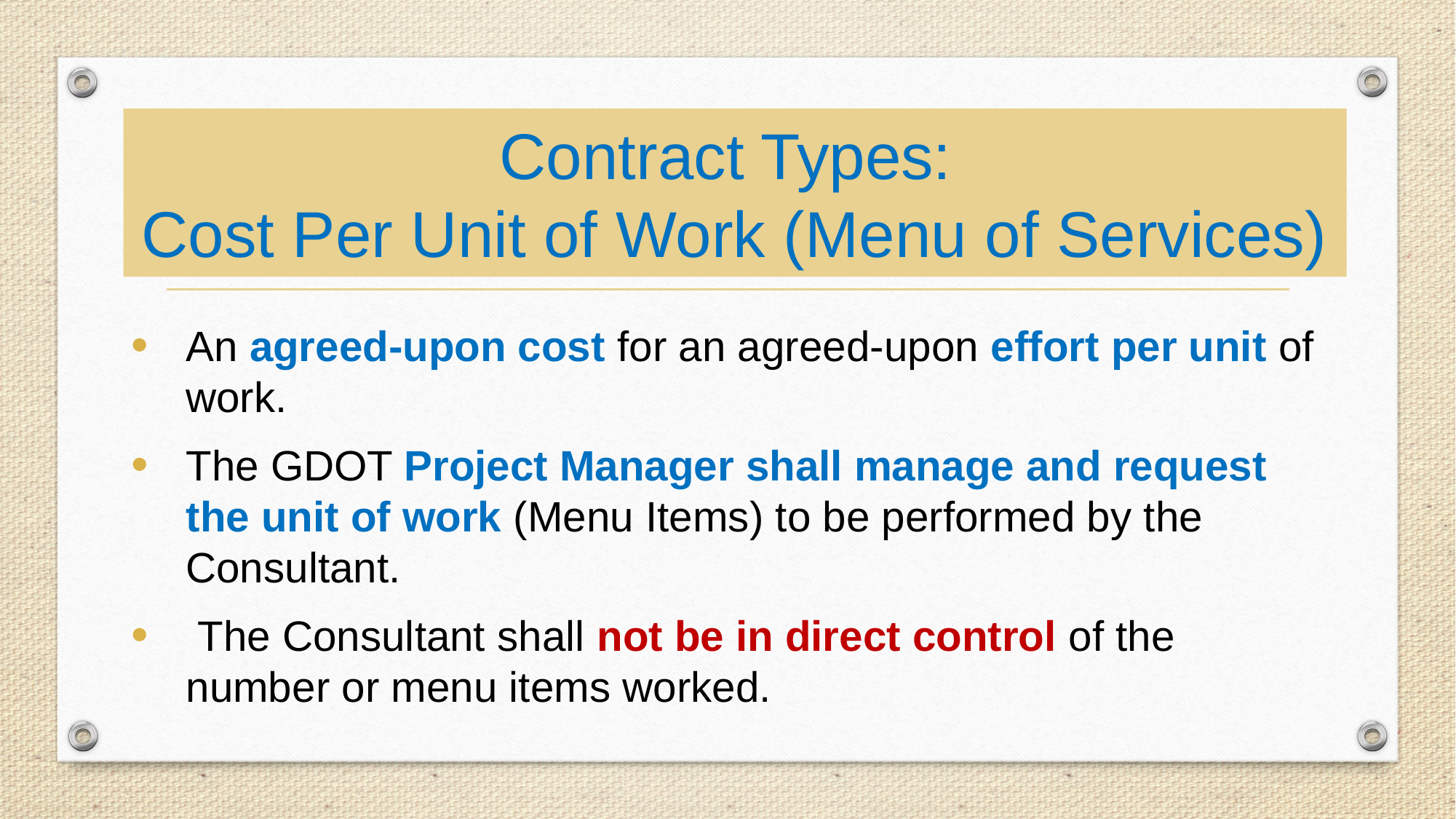

# Contract Types: Cost Per Unit of Work (Menu of Services)
An agreed-upon cost for an agreed-upon effort per unit of work.
The GDOT Project Manager shall manage and request the unit of work (Menu Items) to be performed by the Consultant.
 The Consultant shall not be in direct control of the number or menu items worked.